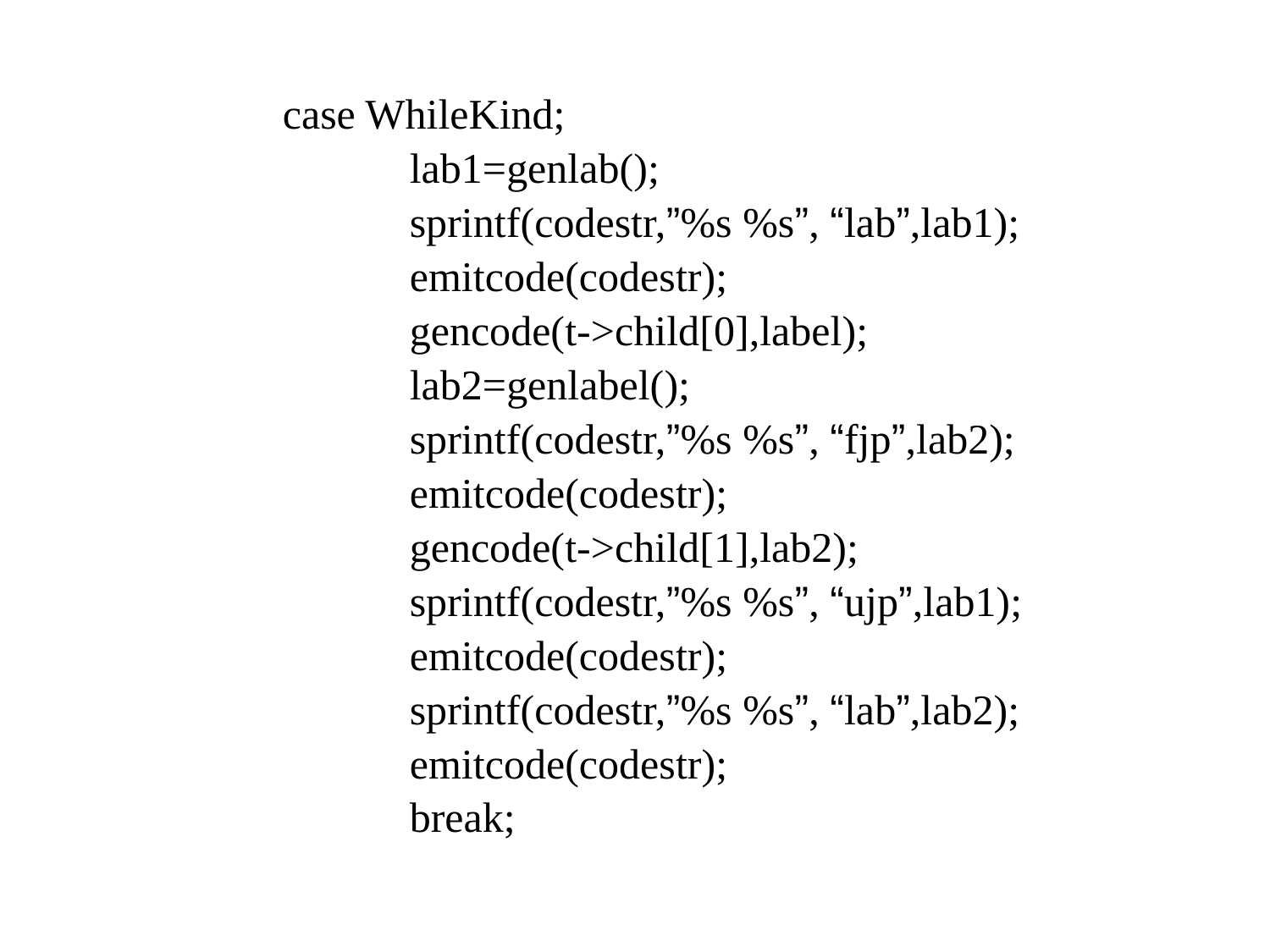

case WhileKind;
			lab1=genlab();
			sprintf(codestr,”%s %s”, “lab”,lab1);
			emitcode(codestr);
			gencode(t->child[0],label);
			lab2=genlabel();
			sprintf(codestr,”%s %s”, “fjp”,lab2);
			emitcode(codestr);
			gencode(t->child[1],lab2);
			sprintf(codestr,”%s %s”, “ujp”,lab1);
			emitcode(codestr);
			sprintf(codestr,”%s %s”, “lab”,lab2);
			emitcode(codestr);
			break;